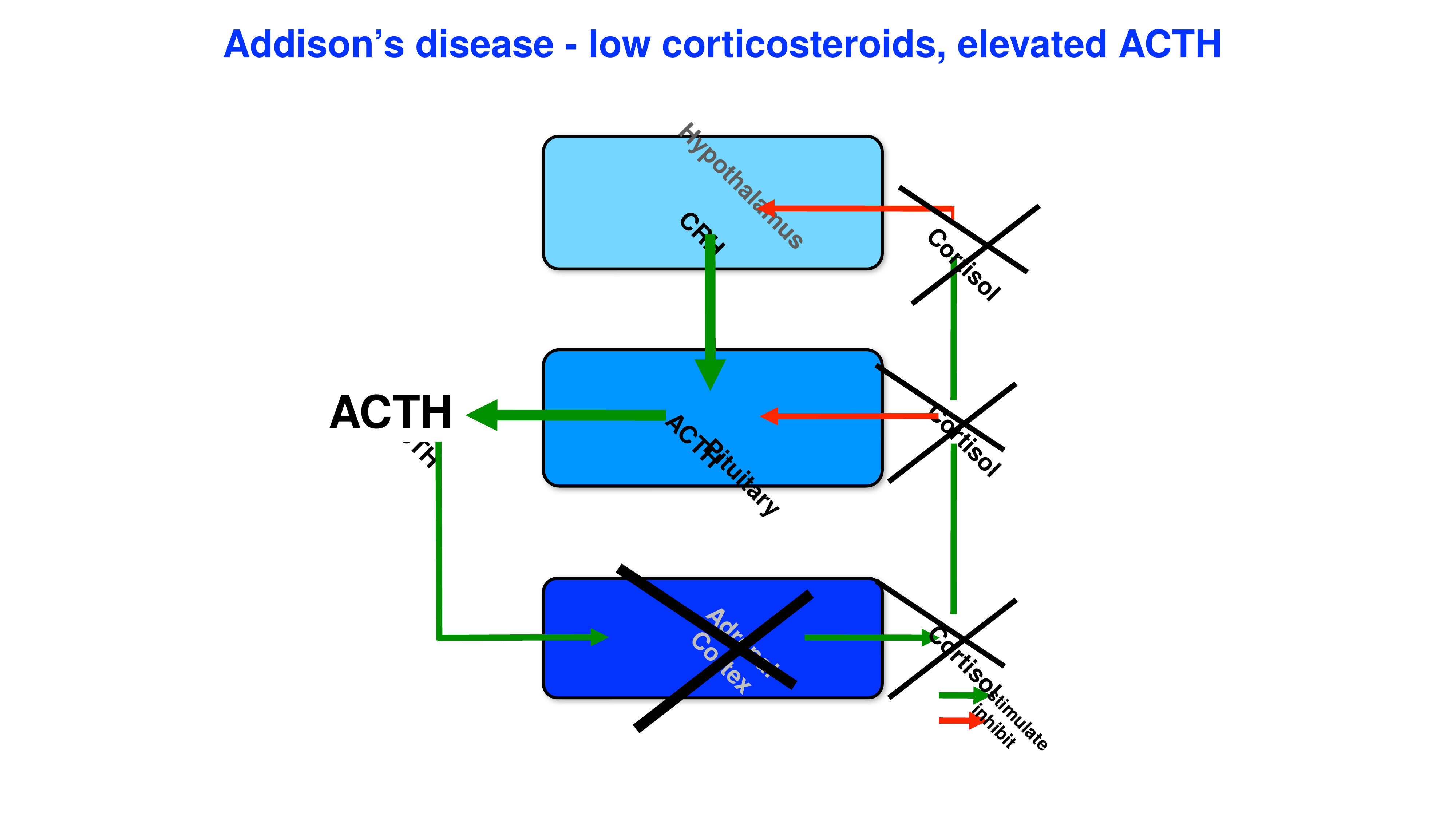

Addison’s disease - low corticosteroids, elevated ACTH

Hypothalamus
CRH

Cortisol

ACTH
ACTH
Cortisol

Pituitary

Adrenal
Cortex
Cortisol

ACTH
stimulate
inhibit